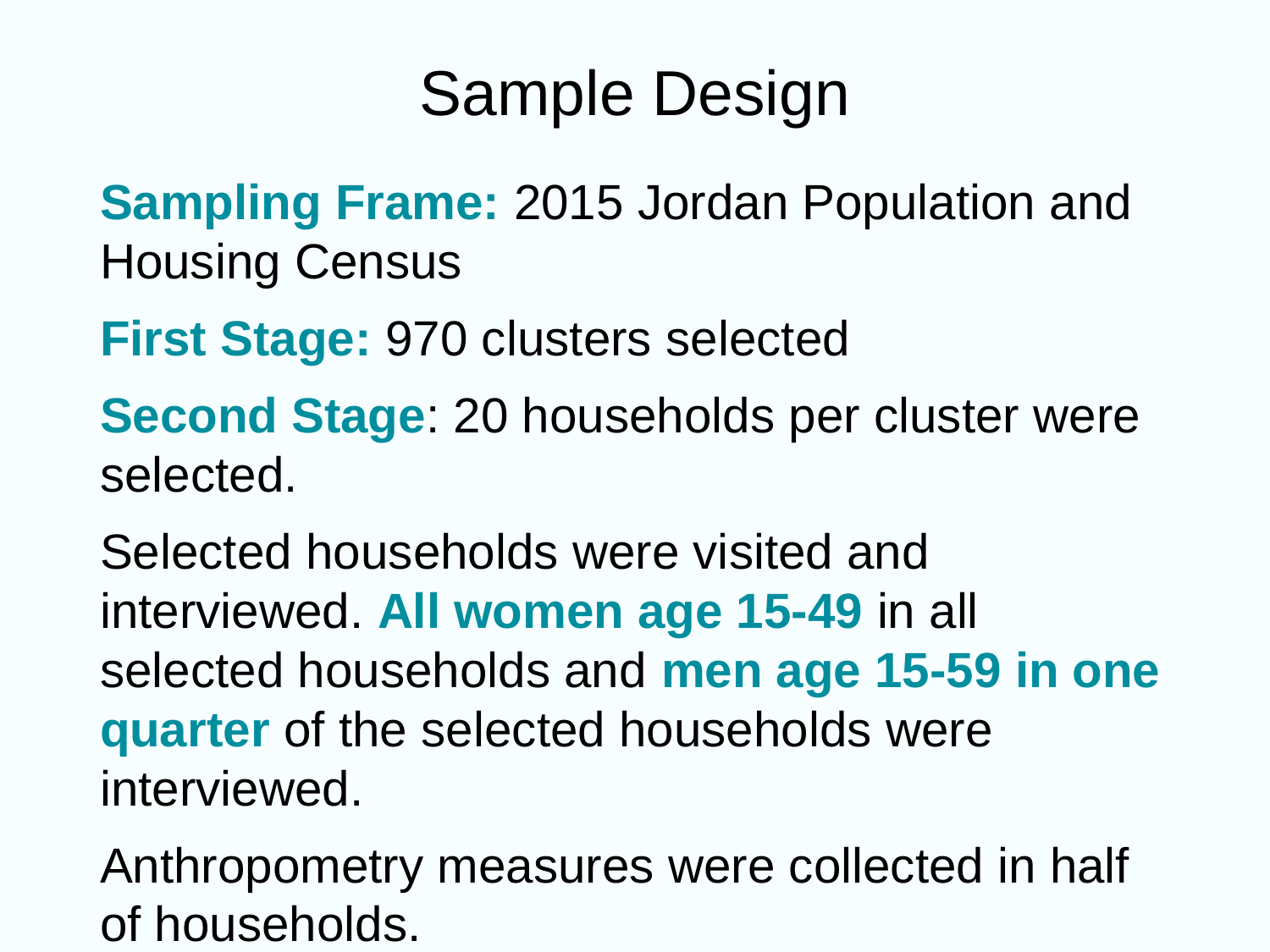

# Sample Design
Sampling Frame: 2015 Jordan Population and Housing Census
First Stage: 970 clusters selected
Second Stage: 20 households per cluster were selected.
Selected households were visited and interviewed. All women age 15-49 in all selected households and men age 15-59 in one quarter of the selected households were interviewed.
Anthropometry measures were collected in half of households.